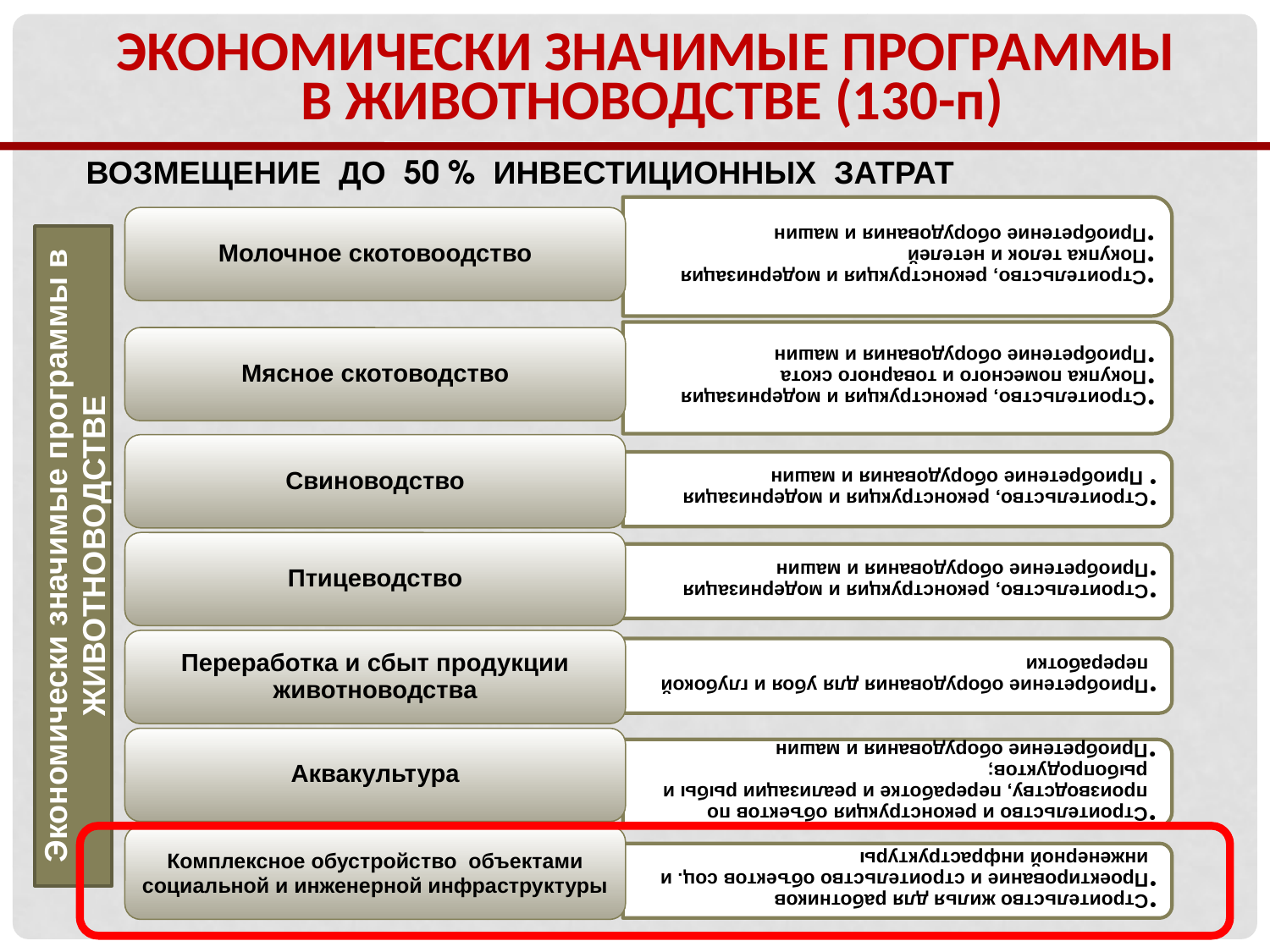

ЭКОНОМИЧЕСКИ ЗНАЧИМЫЕ ПРОГРАММЫ
В ЖИВОТНОВОДСТВЕ (130-п)
ВОЗМЕЩЕНИЕ  ДО  50 %  ИНВЕСТИЦИОННЫХ  ЗАТРАТ

Строительство, реконструкция и модернизация
Покупка телок и нетелей
Приобретение оборудования и машин
Молочное скотовоодство
Строительство, реконструкция и модернизация
Покупка помесного и товарного скота
Приобретение оборудования и машин
Мясное скотоводство
Строительство, реконструкция и модернизация
 Приобретение оборудования и машин
Свиноводство
Строительство, реконструкция и модернизация
Приобретение оборудования и машин
Птицеводство
Приобретение оборудования для убоя и глубокой переработки
Переработка и сбыт продукции животноводства
Строительство и реконструкция объектов по производству, переработке и реализации рыбы и рыбопродуктов;
Приобретение оборудования и машин
Аквакультура
Строительство жилья для работников
Проектирование и строительство объектов соц. и инженерной инфраструктуры
Комплексное обустройство  объектами социальной и инженерной инфраструктуры
Экономически значимые программы в ЖИВОТНОВОДСТВЕ